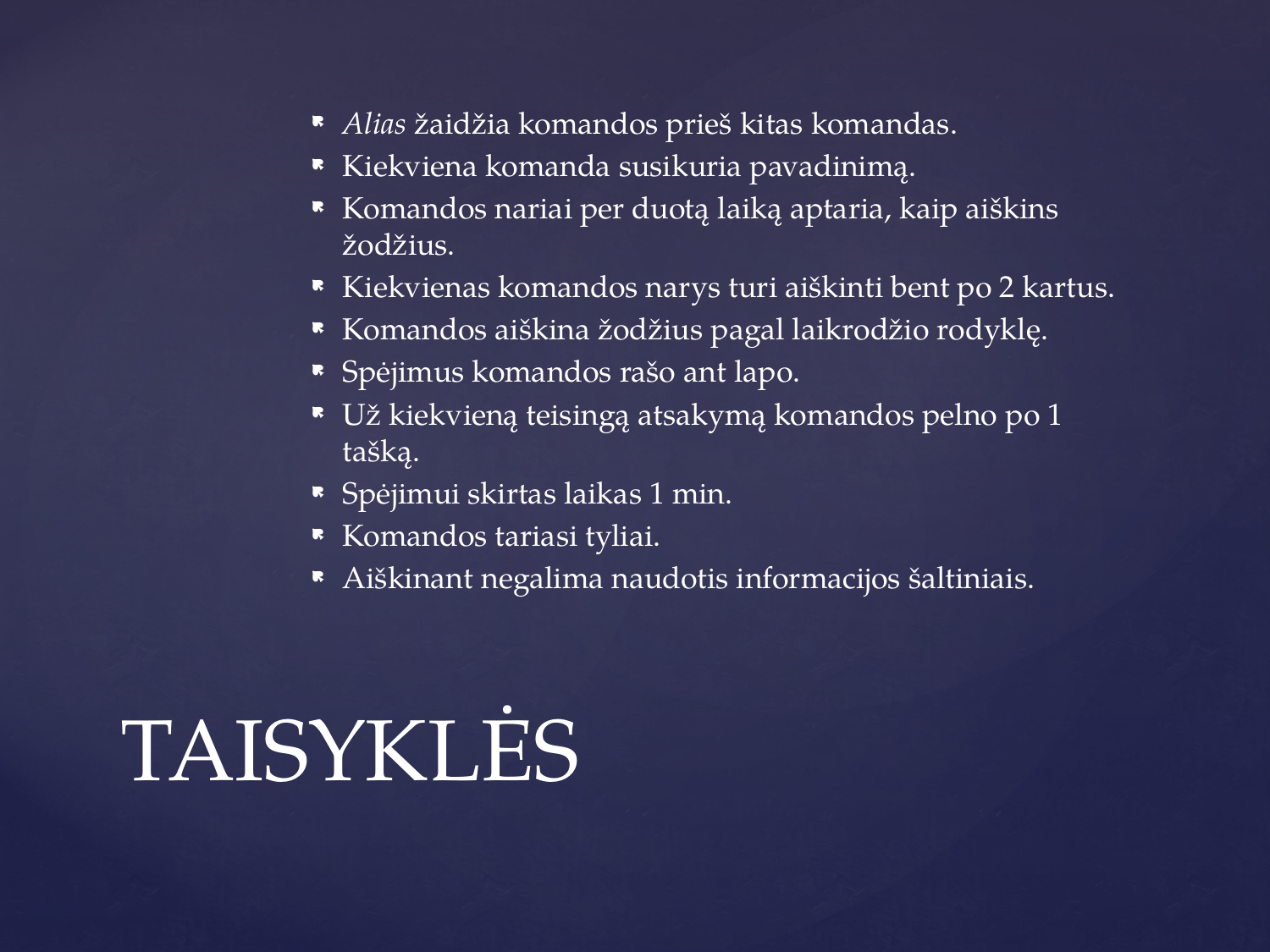

Alias žaidžia komandos prieš kitas komandas.
Kiekviena komanda susikuria pavadinimą.
Komandos nariai per duotą laiką aptaria, kaip aiškins žodžius.
Kiekvienas komandos narys turi aiškinti bent po 2 kartus.
Komandos aiškina žodžius pagal laikrodžio rodyklę.
Spėjimus komandos rašo ant lapo.
Už kiekvieną teisingą atsakymą komandos pelno po 1 tašką.
Spėjimui skirtas laikas 1 min.
Komandos tariasi tyliai.
Aiškinant negalima naudotis informacijos šaltiniais.
# TAISYKLĖS